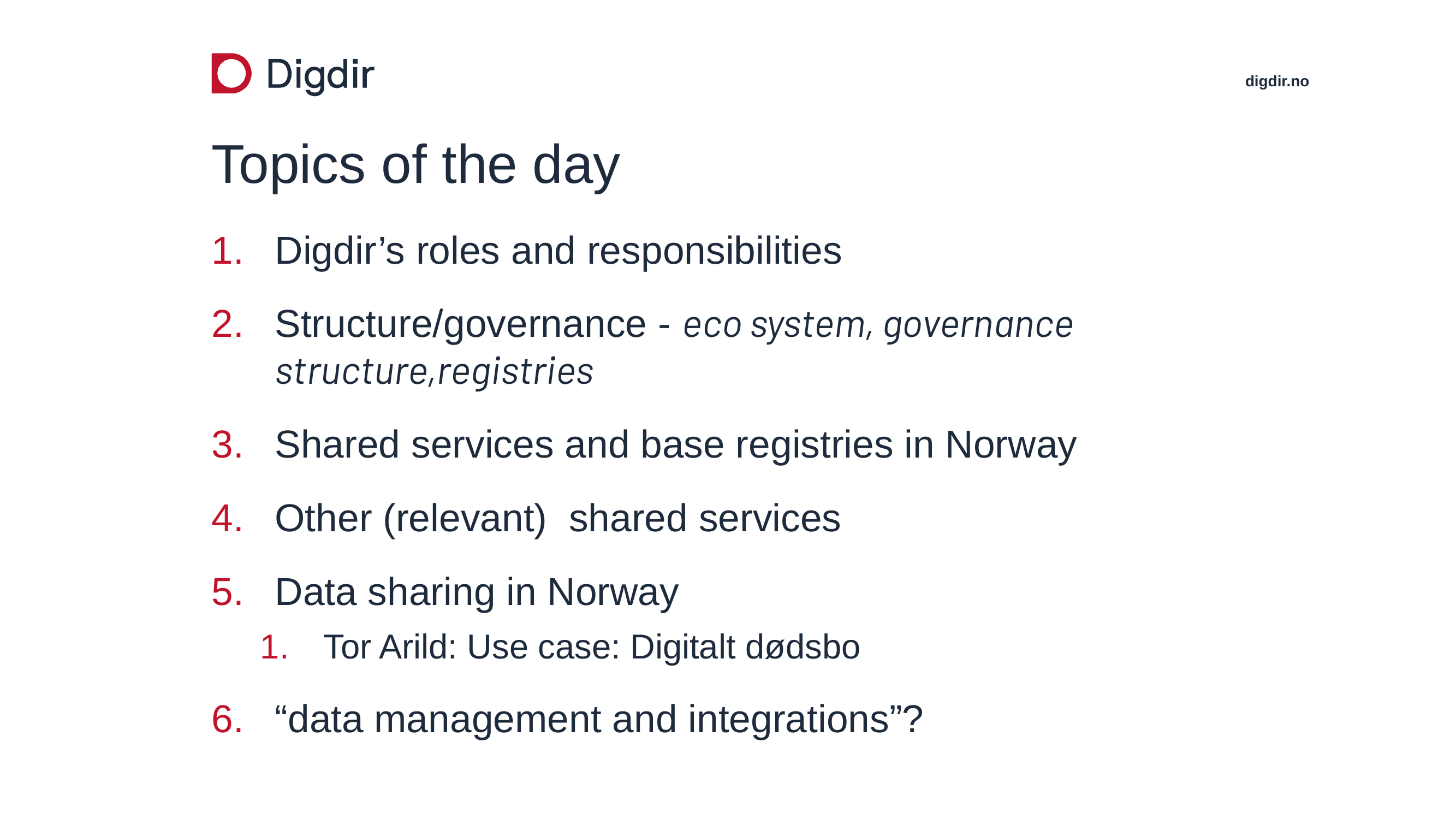

# Topics of the day
Digdir’s roles and responsibilities
Structure/governance - eco system, governance structure,registries
Shared services and base registries in Norway
Other (relevant)  shared services
Data sharing in Norway
Tor Arild: Use case: Digitalt dødsbo
“data management and integrations”?